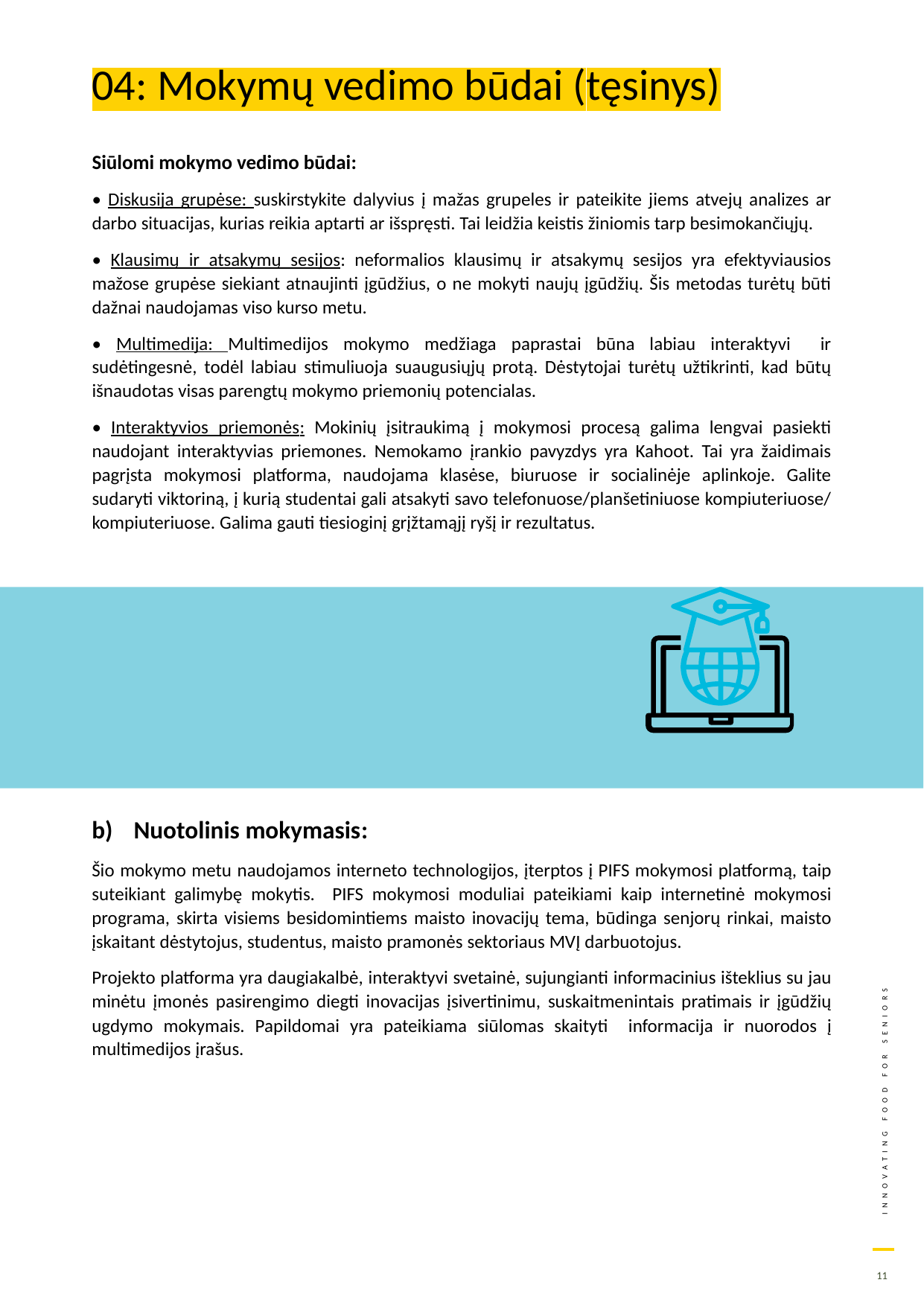

04: Mokymų vedimo būdai (tęsinys)
Siūlomi mokymo vedimo būdai:
• Diskusija grupėse: suskirstykite dalyvius į mažas grupeles ir pateikite jiems atvejų analizes ar darbo situacijas, kurias reikia aptarti ar išspręsti. Tai leidžia keistis žiniomis tarp besimokančiųjų.
• Klausimų ir atsakymų sesijos: neformalios klausimų ir atsakymų sesijos yra efektyviausios mažose grupėse siekiant atnaujinti įgūdžius, o ne mokyti naujų įgūdžių. Šis metodas turėtų būti dažnai naudojamas viso kurso metu.
• Multimedija: Multimedijos mokymo medžiaga paprastai būna labiau interaktyvi  ir sudėtingesnė, todėl labiau stimuliuoja suaugusiųjų protą. Dėstytojai turėtų užtikrinti, kad būtų išnaudotas visas parengtų mokymo priemonių potencialas.
• Interaktyvios priemonės: Mokinių įsitraukimą į mokymosi procesą galima lengvai pasiekti naudojant interaktyvias priemones. Nemokamo įrankio pavyzdys yra Kahoot. Tai yra žaidimais pagrįsta mokymosi platforma, naudojama klasėse, biuruose ir socialinėje aplinkoje. Galite sudaryti viktoriną, į kurią studentai gali atsakyti savo telefonuose/planšetiniuose kompiuteriuose/ kompiuteriuose. Galima gauti tiesioginį grįžtamąjį ryšį ir rezultatus.

Nuotolinis mokymasis:
Šio mokymo metu naudojamos interneto technologijos, įterptos į PIFS mokymosi platformą, taip suteikiant galimybę mokytis.  PIFS mokymosi moduliai pateikiami kaip internetinė mokymosi programa, skirta visiems besidomintiems maisto inovacijų tema, būdinga senjorų rinkai, maisto įskaitant dėstytojus, studentus, maisto pramonės sektoriaus MVĮ darbuotojus.
Projekto platforma yra daugiakalbė, interaktyvi svetainė, sujungianti informacinius išteklius su jau minėtu įmonės pasirengimo diegti inovacijas įsivertinimu, suskaitmenintais pratimais ir įgūdžių ugdymo mokymais. Papildomai yra pateikiama siūlomas skaityti  informacija ir nuorodos į multimedijos įrašus.